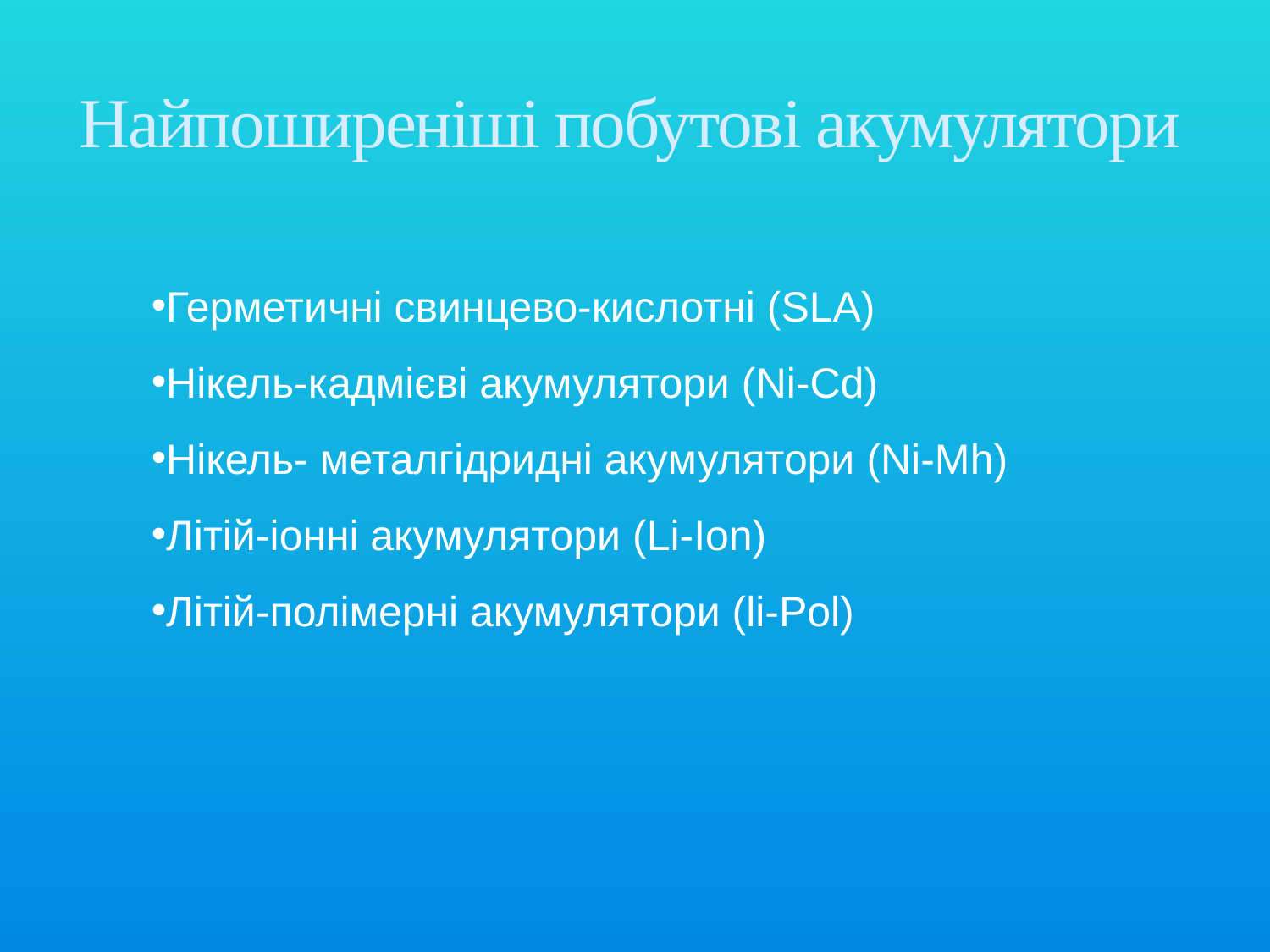

# Найпоширеніші побутові акумулятори
Герметичні свинцево-кислотні (SLA)
Нікель-кадмієві акумулятори (Ni-Cd)
Нікель- металгідридні акумулятори (Ni-Mh)
Літій-іонні акумулятори (Li-Ion)
Літій-полімерні акумулятори (li-Pol)